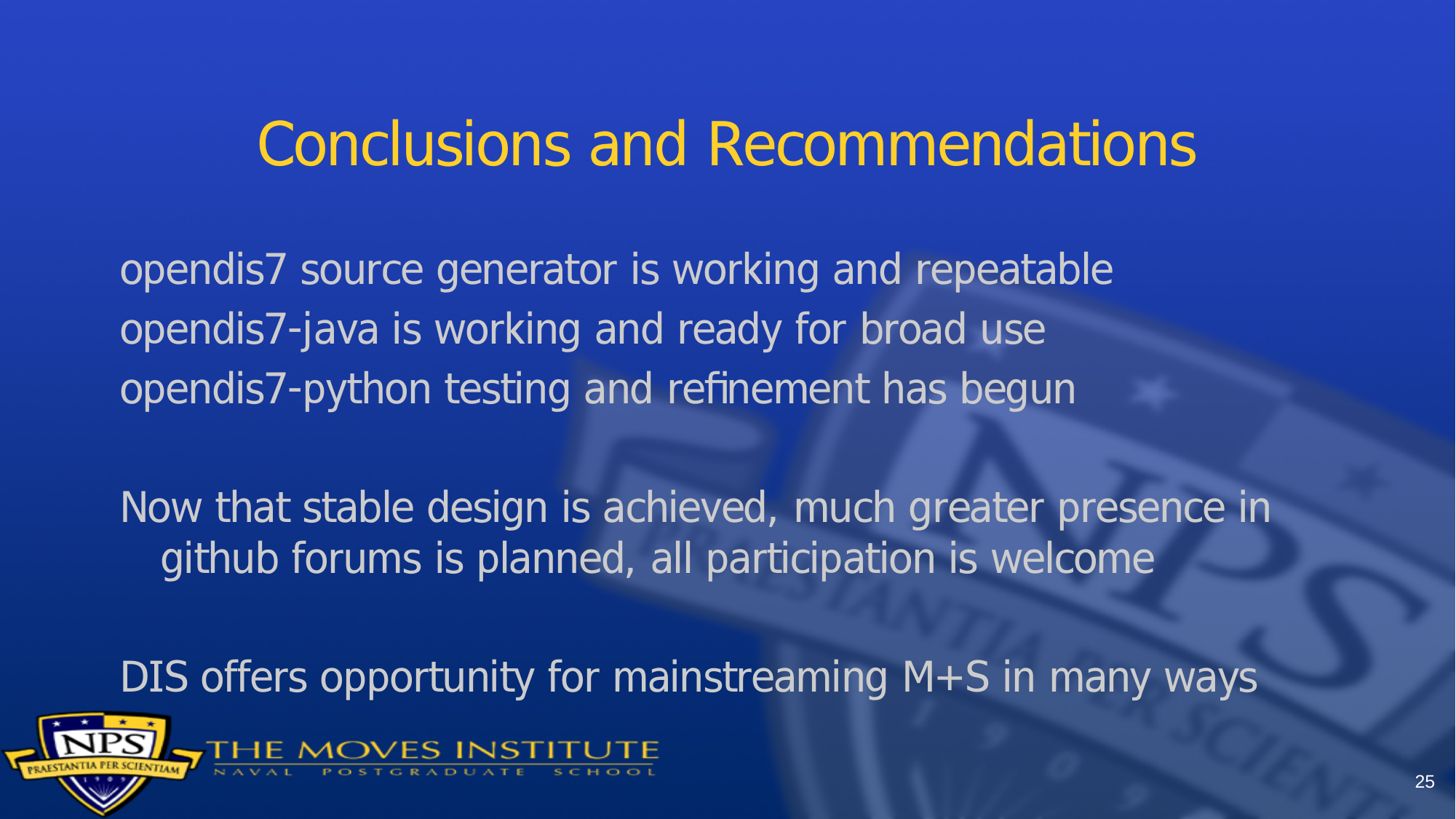

# Conclusions and Recommendations
opendis7 source generator is working and repeatable
opendis7-java is working and ready for broad use
opendis7-python testing and refinement has begun

Now that stable design is achieved, much greater presence in github forums is planned, all participation is welcome

DIS offers opportunity for mainstreaming M+S in many ways

25